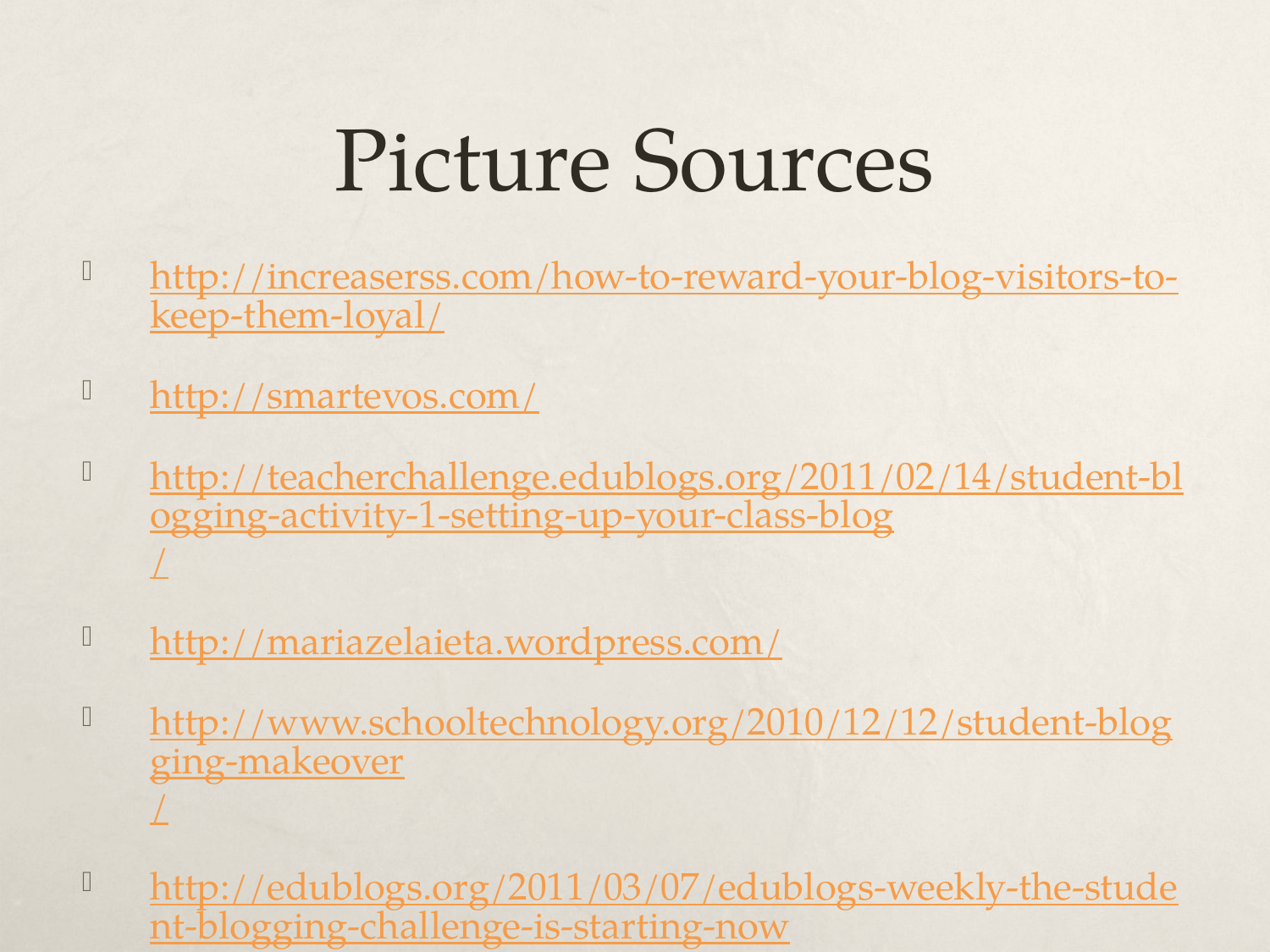

# Picture Sources
http://increaserss.com/how-to-reward-your-blog-visitors-to-keep-them-loyal/
http://smartevos.com/
http://teacherchallenge.edublogs.org/2011/02/14/student-blogging-activity-1-setting-up-your-class-blog/
http://mariazelaieta.wordpress.com/
http://www.schooltechnology.org/2010/12/12/student-blogging-makeover/
http://edublogs.org/2011/03/07/edublogs-weekly-the-student-blogging-challenge-is-starting-now/